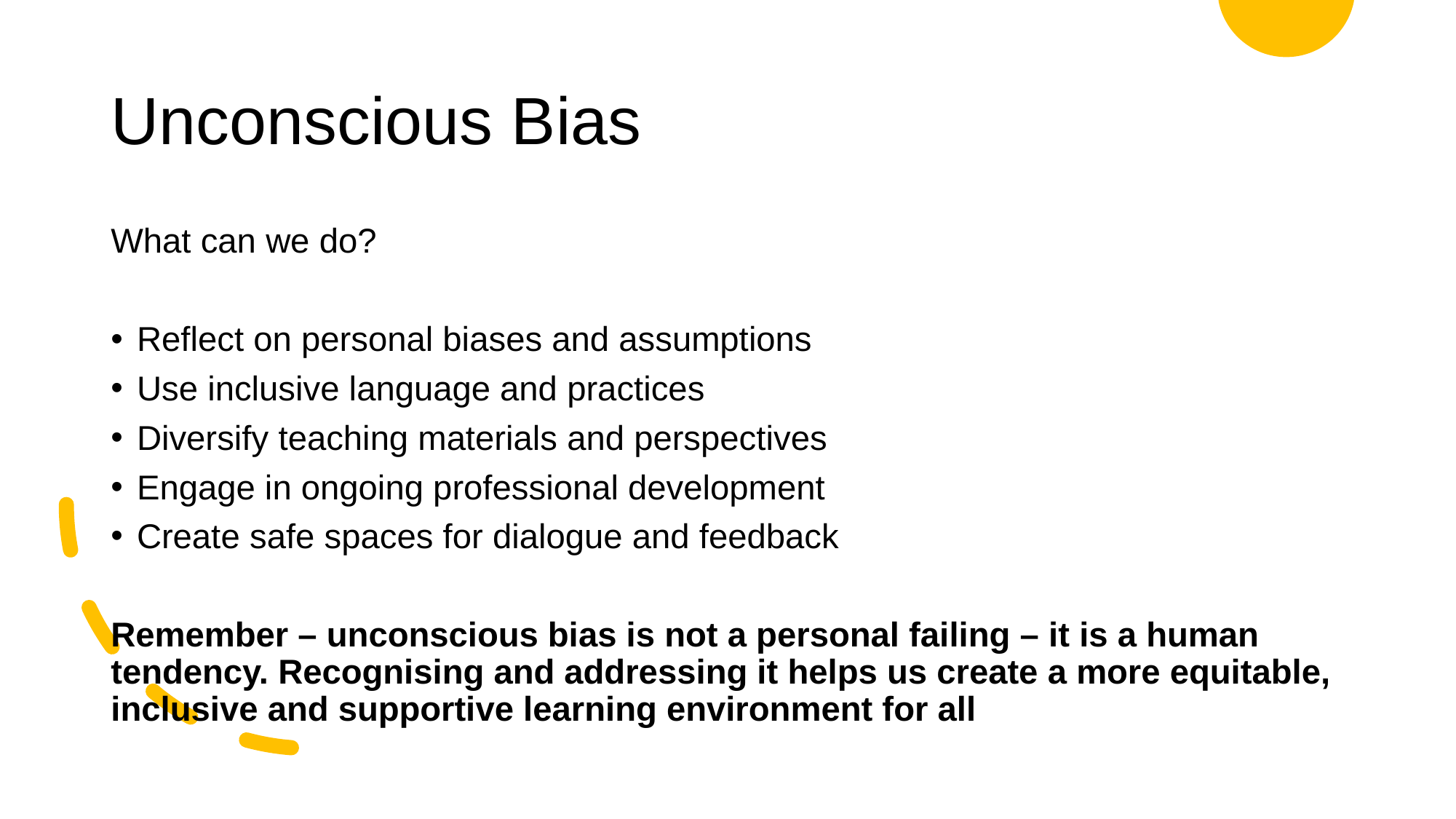

# Unconscious Bias
What can we do?

Reflect on personal biases and assumptions
Use inclusive language and practices
Diversify teaching materials and perspectives
Engage in ongoing professional development
Create safe spaces for dialogue and feedback

Remember – unconscious bias is not a personal failing – it is a human tendency. Recognising and addressing it helps us create a more equitable, inclusive and supportive learning environment for all